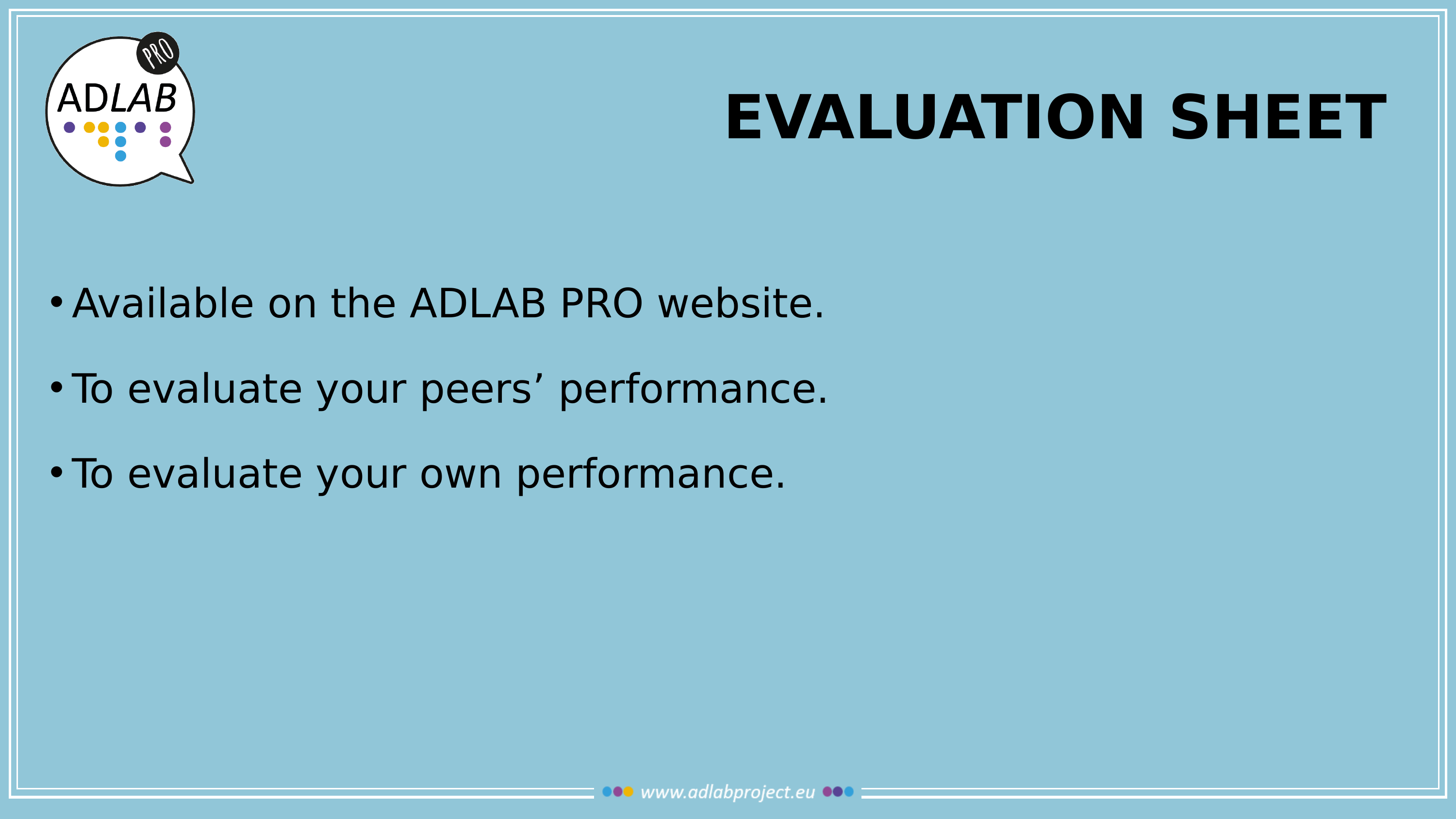

# Evaluation sheet
Available on the ADLAB PRO website.
To evaluate your peers’ performance.
To evaluate your own performance.